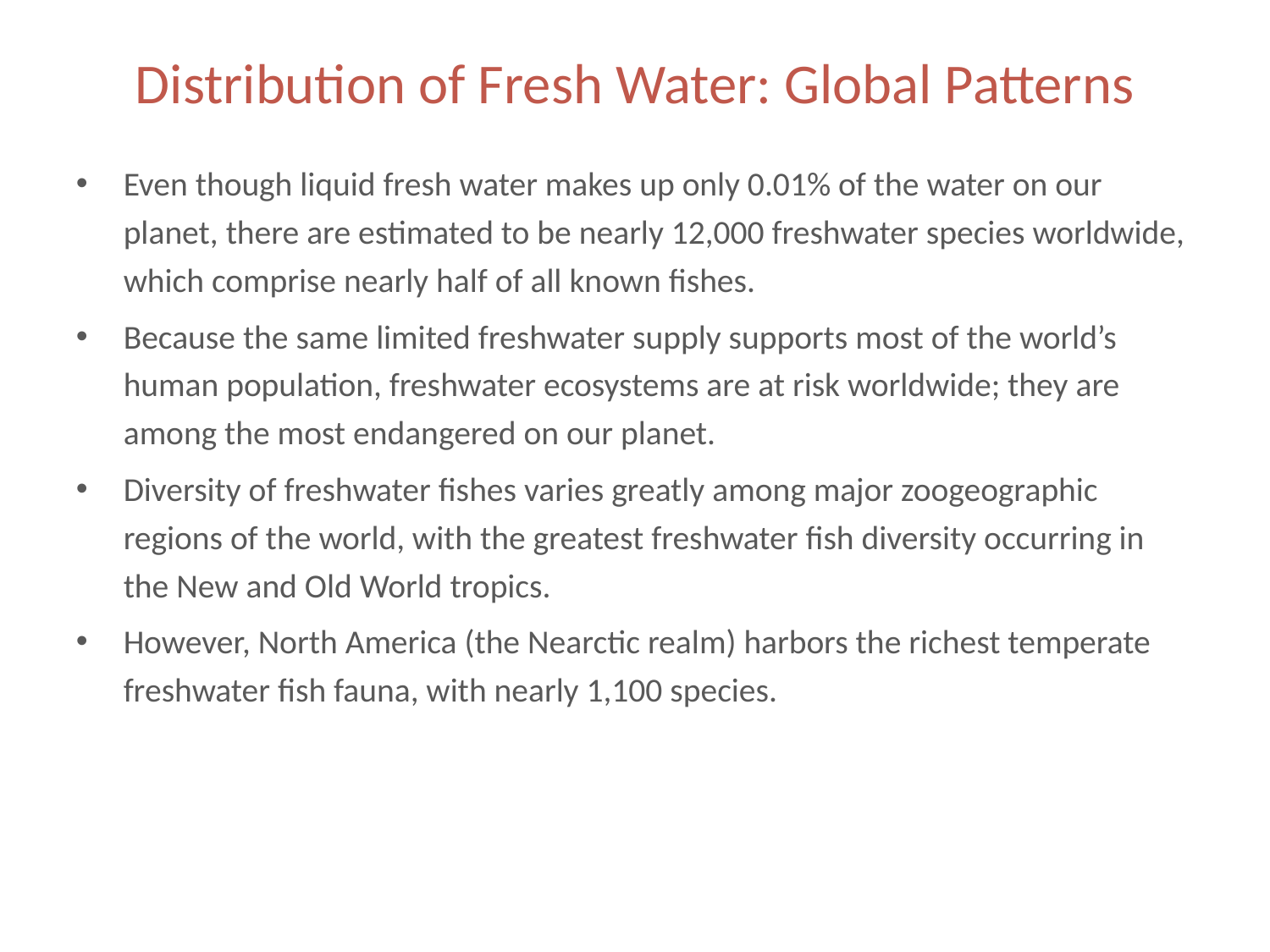

# Distribution of Fresh Water: Global Patterns
Even though liquid fresh water makes up only 0.01% of the water on our planet, there are estimated to be nearly 12,000 freshwater species worldwide, which comprise nearly half of all known fishes.
Because the same limited freshwater supply supports most of the world’s human population, freshwater ecosystems are at risk worldwide; they are among the most endangered on our planet.
Diversity of freshwater fishes varies greatly among major zoogeographic regions of the world, with the greatest freshwater fish diversity occurring in the New and Old World tropics.
However, North America (the Nearctic realm) harbors the richest temperate freshwater fish fauna, with nearly 1,100 species.